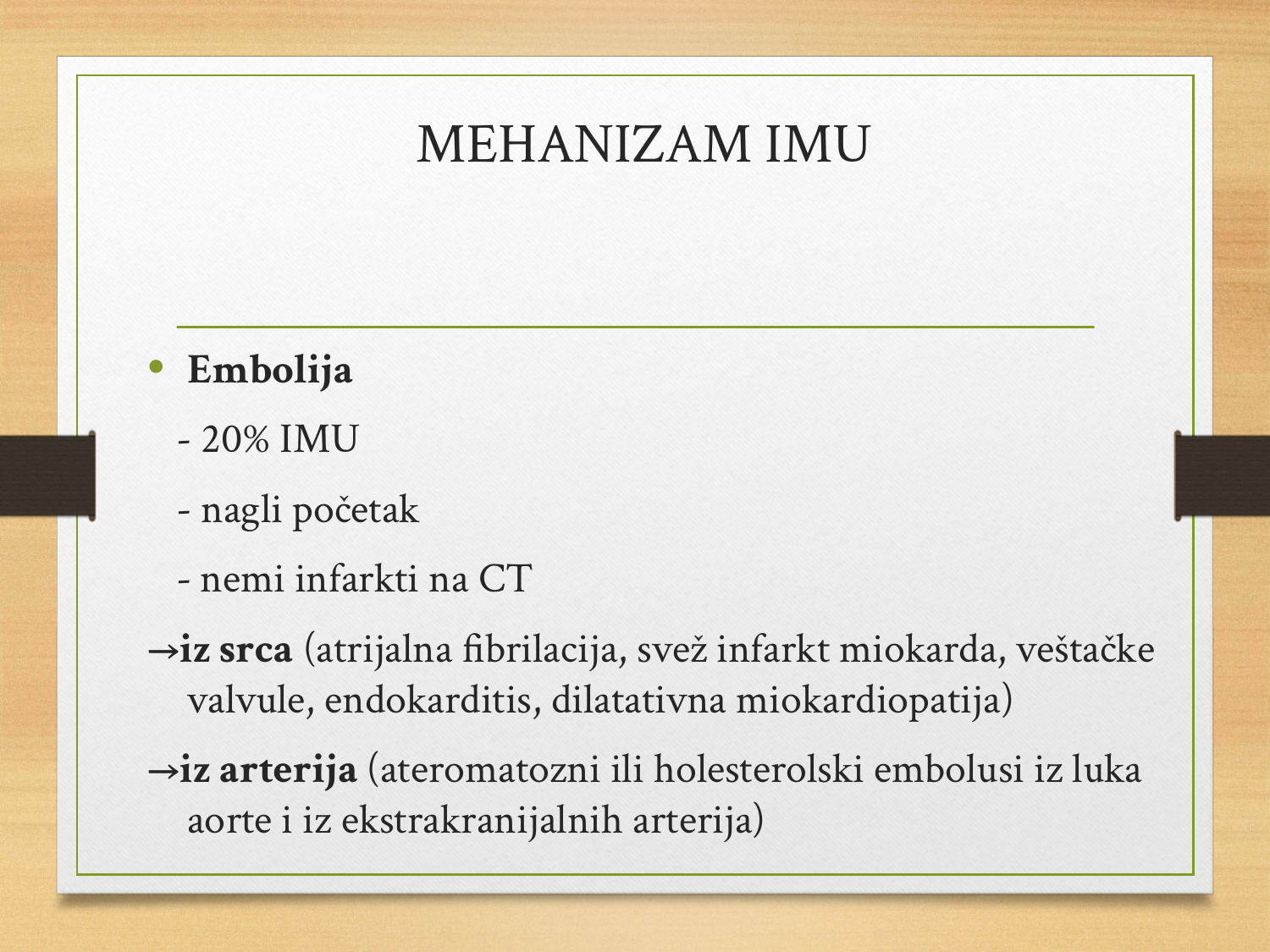

# MEHANIZAM IMU
Embolija
   - 20% IMU
   - nagli početak
   - nemi infarkti na CT
→iz srca (atrijalna fibrilacija, svež infarkt miokarda, veštačke valvule, endokarditis, dilatativna miokardiopatija)
→iz arterija (ateromatozni ili holesterolski embolusi iz luka aorte i iz ekstrakranijalnih arterija)